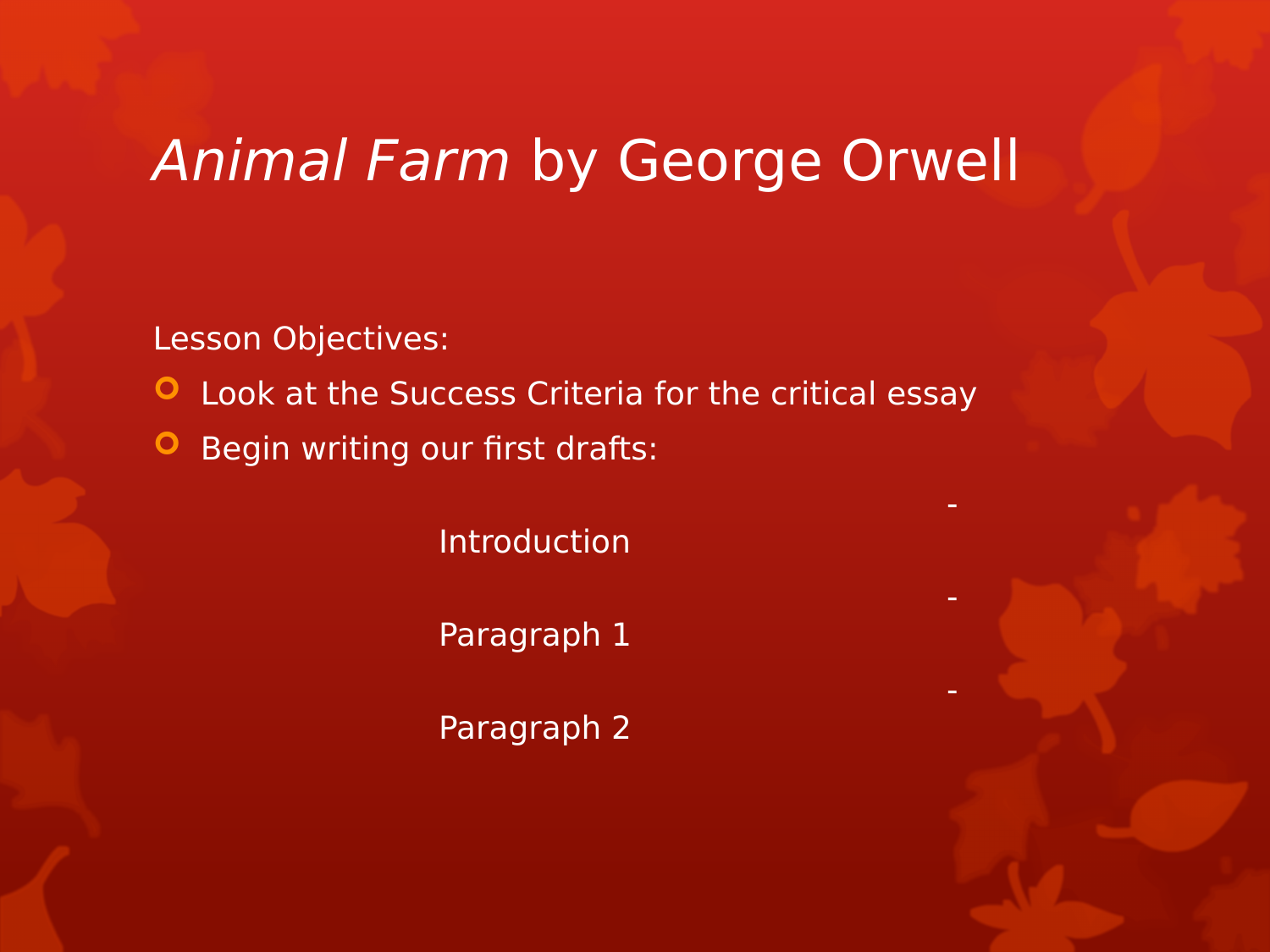

# Animal Farm by George Orwell
Lesson Objectives:
Look at the Success Criteria for the critical essay
Begin writing our first drafts:
					- Introduction
					- Paragraph 1
					- Paragraph 2